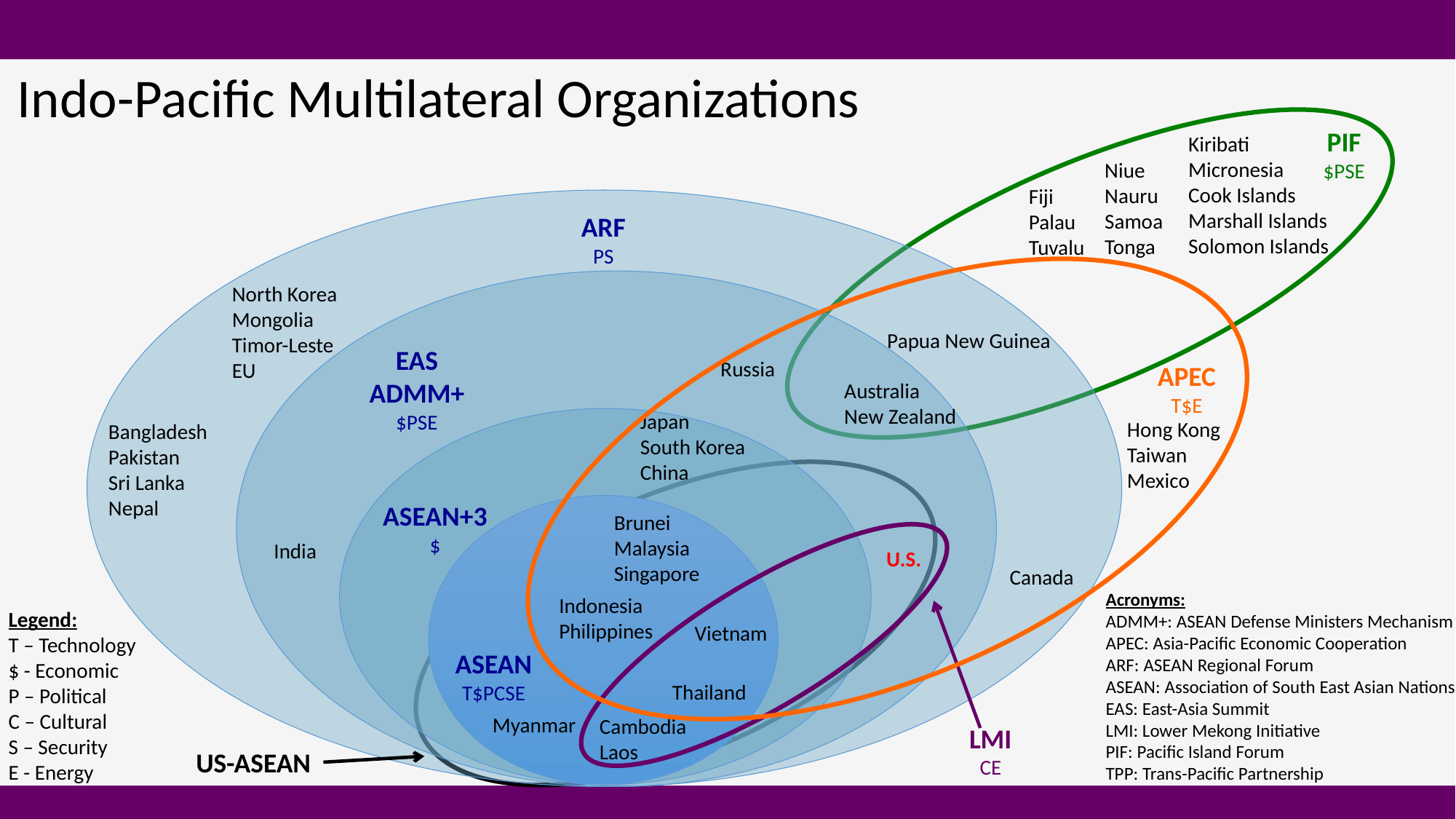

# Indo-Pacific Multilateral Organizations
PIF
$PSE
Kiribati
Micronesia
Cook Islands
Marshall Islands
Solomon Islands
Niue
Nauru
Samoa
Tonga
Fiji
Palau
Tuvalu

ARF
PS

North Korea
Mongolia
Timor-Leste
EU
Papua New Guinea
EAS
ADMM+
$PSE
Russia
APEC
T$E
Australia
New Zealand
Japan
South Korea
China

Hong Kong
Taiwan
Mexico
Bangladesh
Pakistan
Sri Lanka
Nepal
ASEAN+3
$

Brunei
Malaysia
Singapore
India
U.S.
Canada

Indonesia
Philippines
Legend:
T – Technology
$ - Economic
P – Political
C – Cultural
S – Security
E - Energy
Vietnam
ASEAN
T$PCSE
Thailand
Myanmar
Cambodia
Laos
LMI
CE
US-ASEAN

Acronyms:
ADMM+: ASEAN Defense Ministers Mechanism
APEC: Asia-Pacific Economic Cooperation
ARF: ASEAN Regional Forum
ASEAN: Association of South East Asian Nations
EAS: East-Asia Summit
LMI: Lower Mekong Initiative
PIF: Pacific Island Forum
TPP: Trans-Pacific Partnership